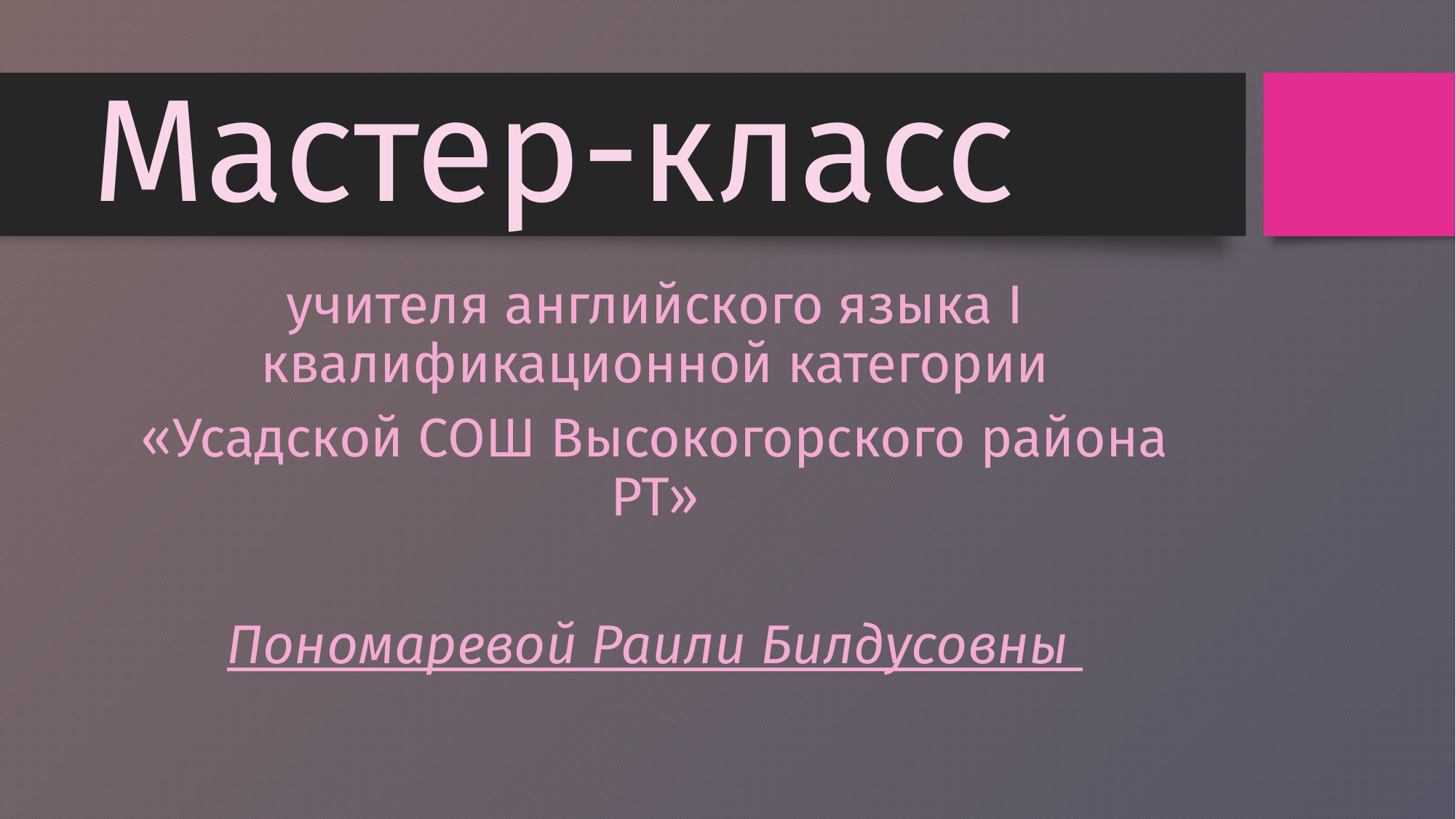

# Мастер-класс
учителя английского языка I квалификационной категории
«Усадской СОШ Высокогорского района РТ»

Пономаревой Раили Билдусовны